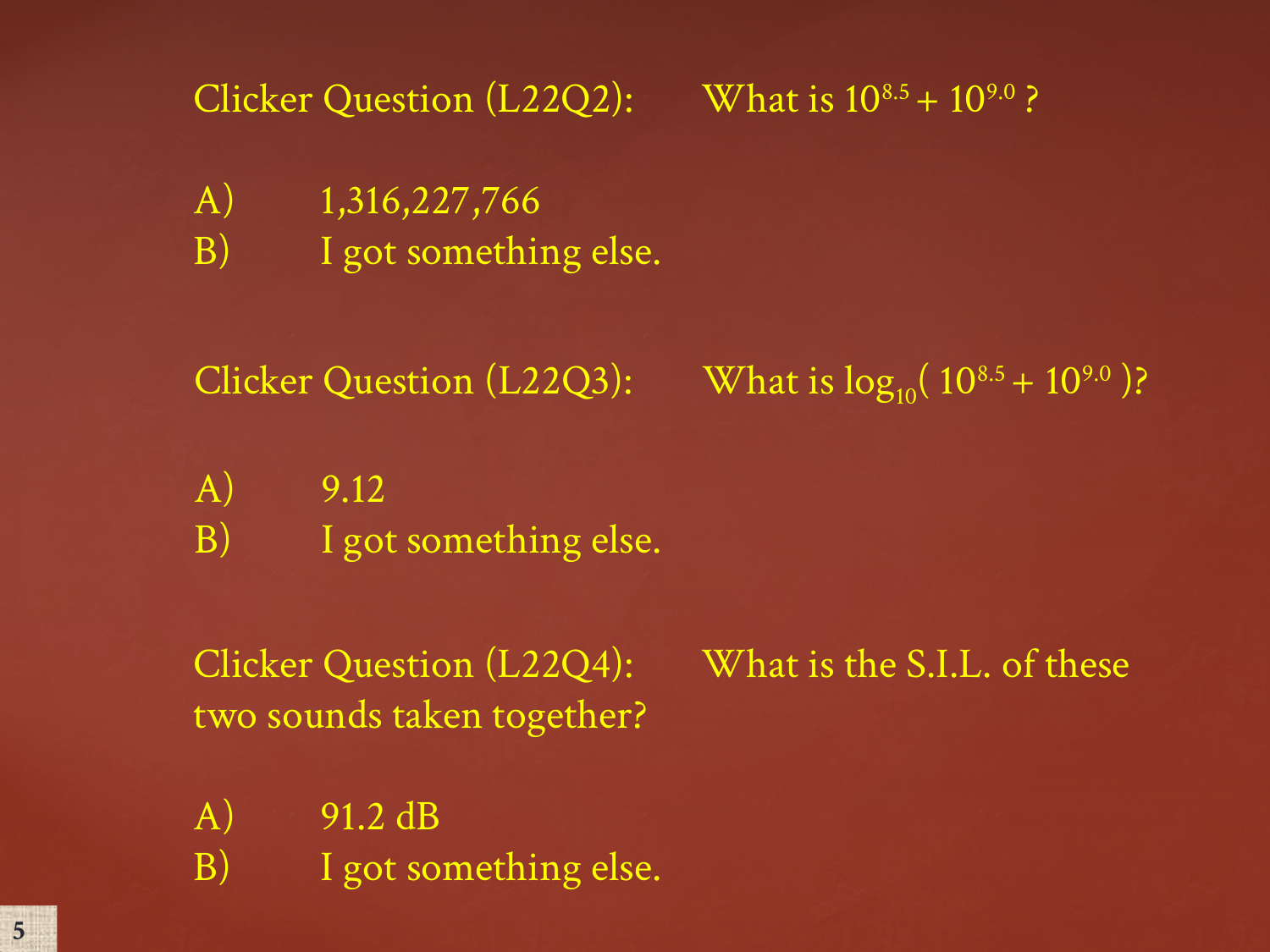

Clicker Question (L22Q2):	What is 108.5 + 109.0 ?

A)	1,316,227,766
B)	I got something else.
Clicker Question (L22Q3):	What is log10( 108.5 + 109.0 )?

A)	9.12
B)	I got something else.
Clicker Question (L22Q4):	What is the S.I.L. of these two sounds taken together?

A)	91.2 dB
B)	I got something else.
5